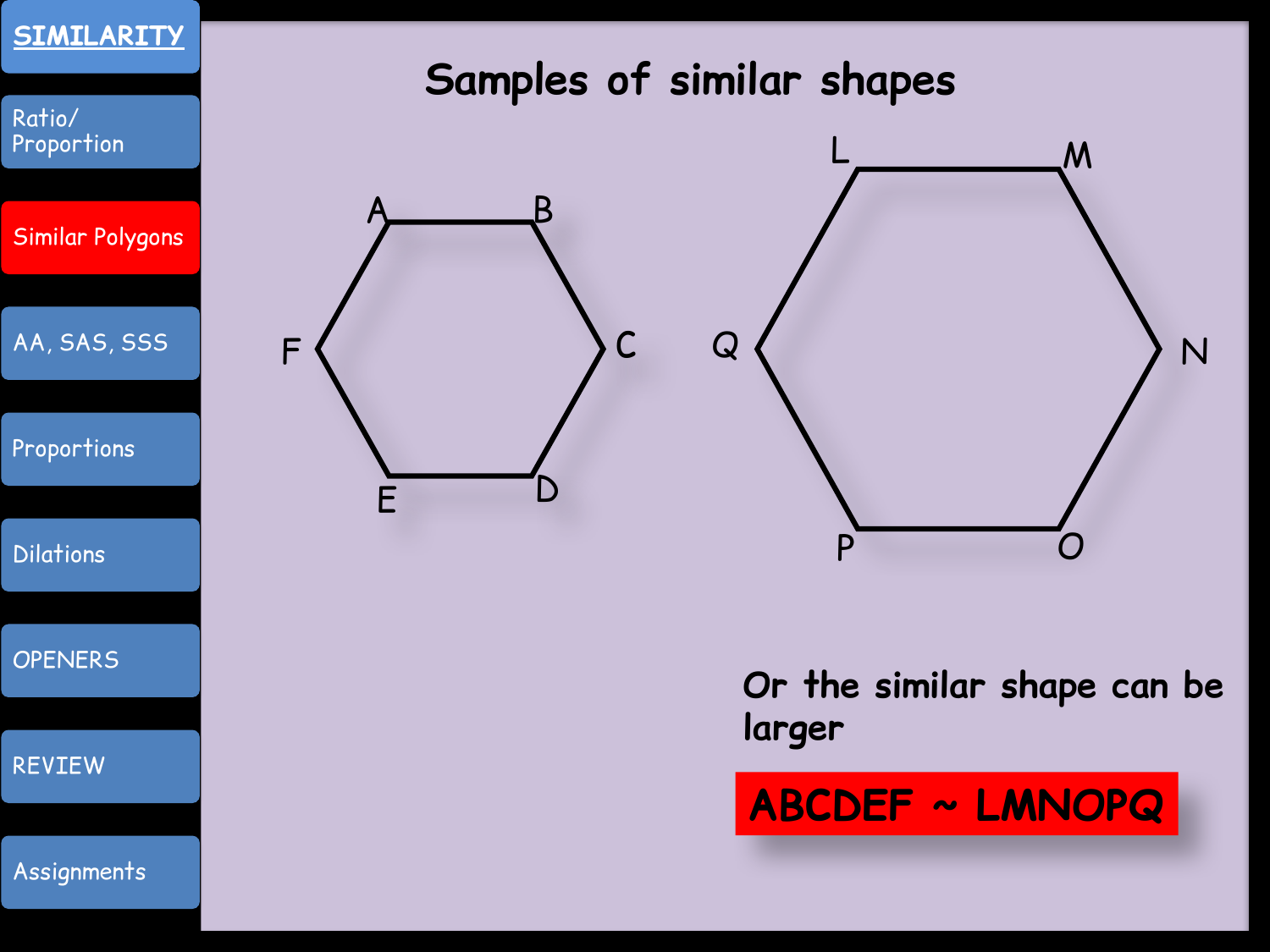

SIMILARITY

Ratio/Proportion

Similar Polygons

AA, SAS, SSS

Proportions

Dilations

OPENERS

REVIEW

Assignments

Samples of similar shapes
  L
  M
  B
  A

  F
  N
C
Q
  D
  E
  O
  P
Or the similar shape can be larger
ABCDEF ~ LMNOPQ
ABCDEF ~ LMNOPQ